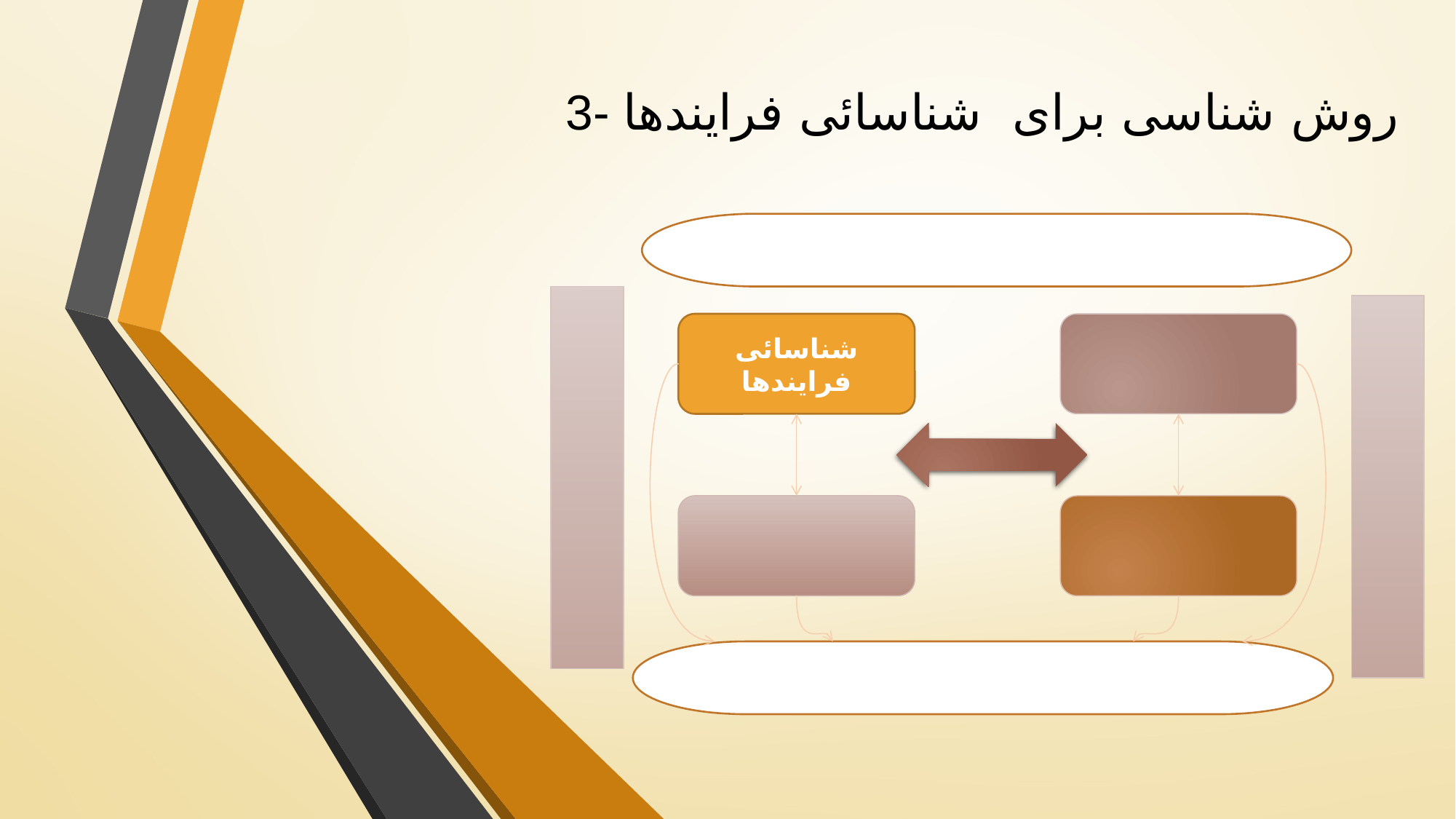

# 3- روش شناسی برای  شناسائی فرایندها

شناسائی فرایندها